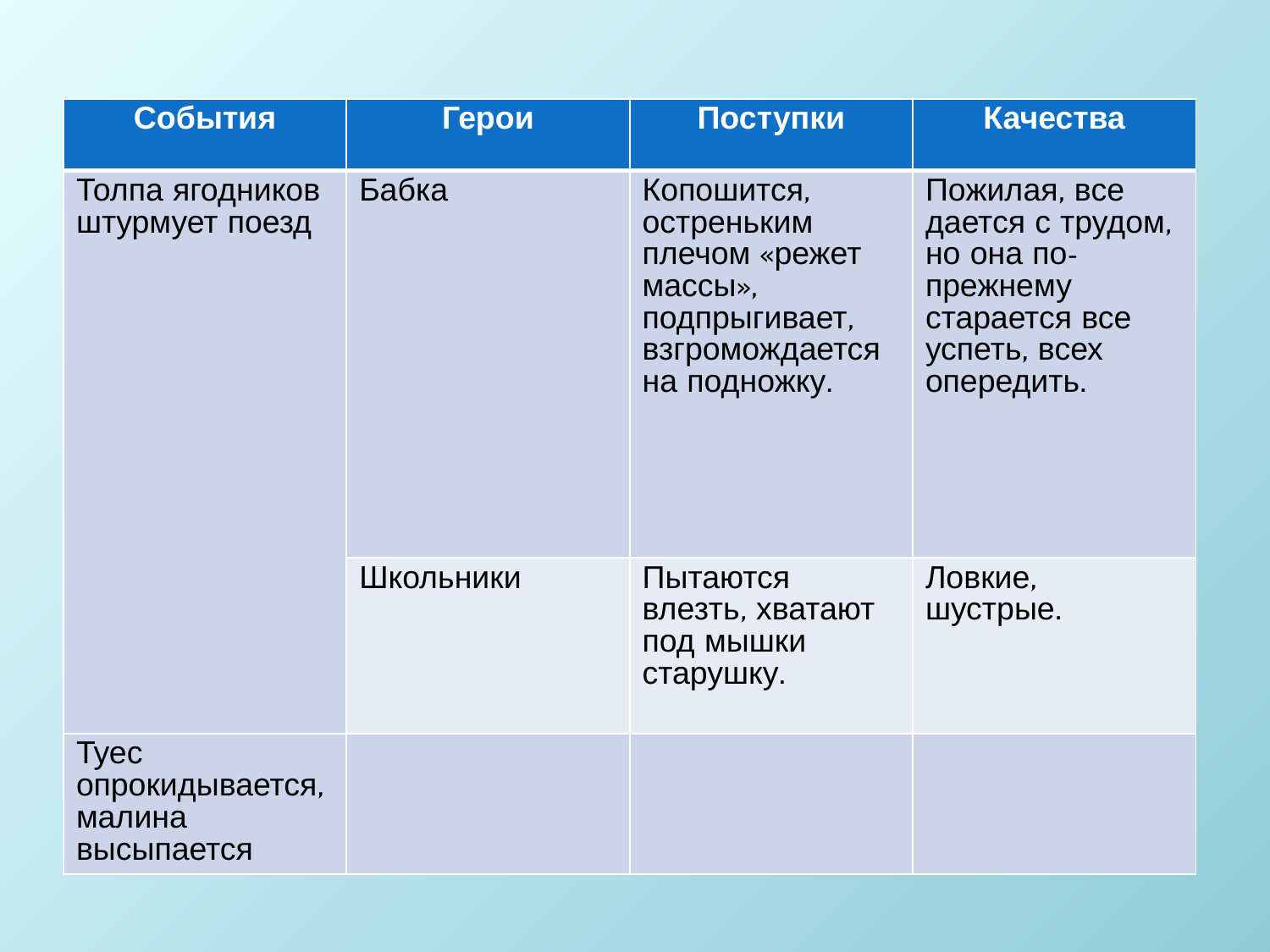

| События | Герои | Поступки | Качества |
| --- | --- | --- | --- |
| Толпа ягодников штурмует поезд | Бабка | Копошится, остреньким плечом «режет массы», подпрыгивает, взгромождается на подножку. | Пожилая, все дается с трудом, но она по-прежнему старается все успеть, всех опередить. |
|  | Школьники | Пытаются влезть, хватают под мышки старушку. | Ловкие, шустрые. |
| Туес опрокидывается, малина высыпается |  |  |  |